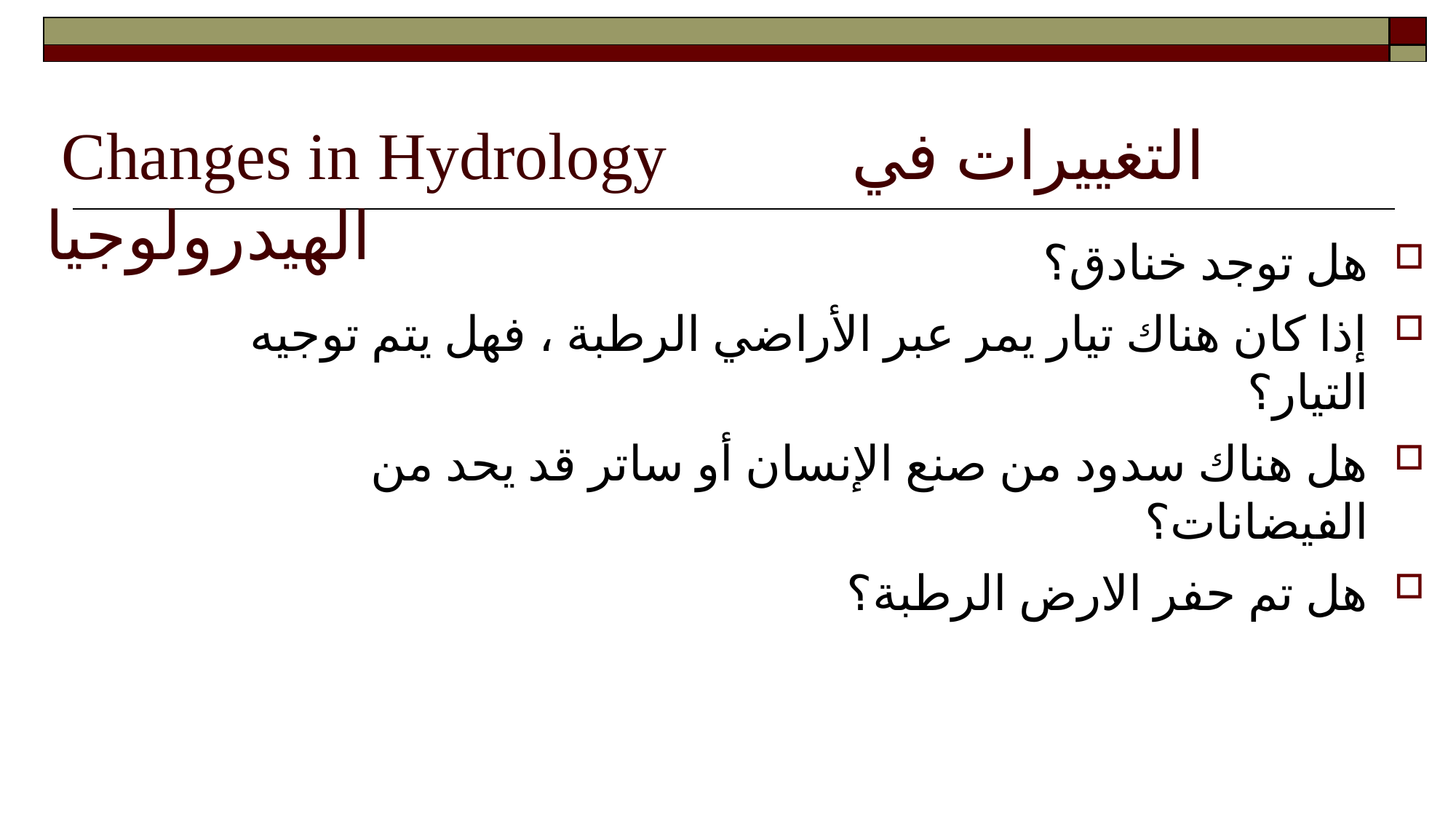

|  |  |
| --- | --- |
|  |  |
# Changes in Hydrology           التغييرات في الهيدرولوجيا
هل توجد خنادق؟
إذا كان هناك تيار يمر عبر الأراضي الرطبة ، فهل يتم توجيه التيار؟
هل هناك سدود من صنع الإنسان أو ساتر قد يحد من الفيضانات؟
هل تم حفر الارض الرطبة؟